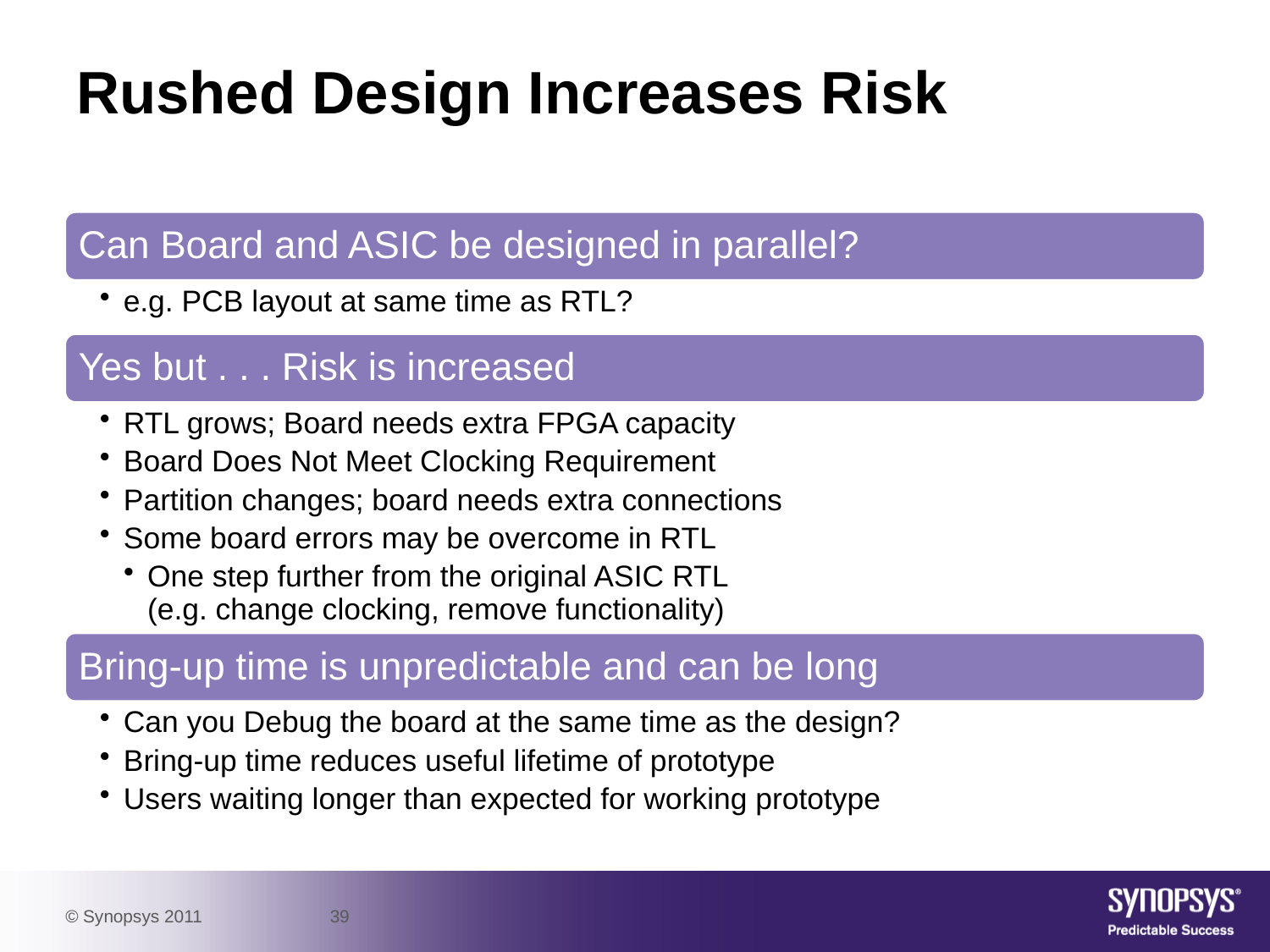

# Rushed Design Increases Risk
Can Board and ASIC be designed in parallel?
e.g. PCB layout at same time as RTL?
Yes but . . . Risk is increased
RTL grows; Board needs extra FPGA capacity
Board Does Not Meet Clocking Requirement
Partition changes; board needs extra connections
Some board errors may be overcome in RTL
One step further from the original ASIC RTL
(e.g. change clocking, remove functionality)
Bring-up time is unpredictable and can be long
Can you Debug the board at the same time as the design?
Bring-up time reduces useful lifetime of prototype
Users waiting longer than expected for working prototype